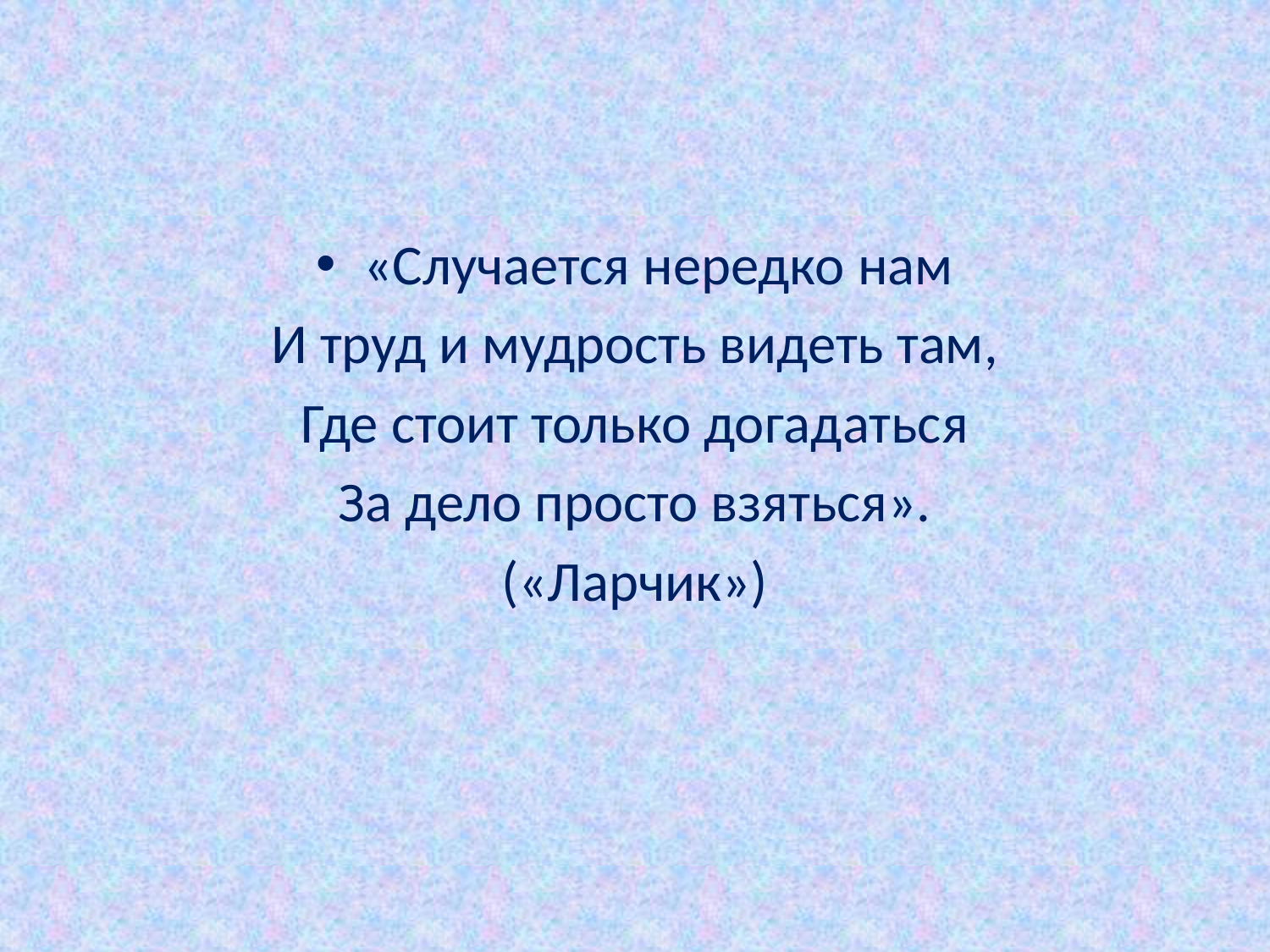

«Случается нередко нам
И труд и мудрость видеть там,
Где стоит только догадаться
За дело просто взяться».
(«Ларчик»)